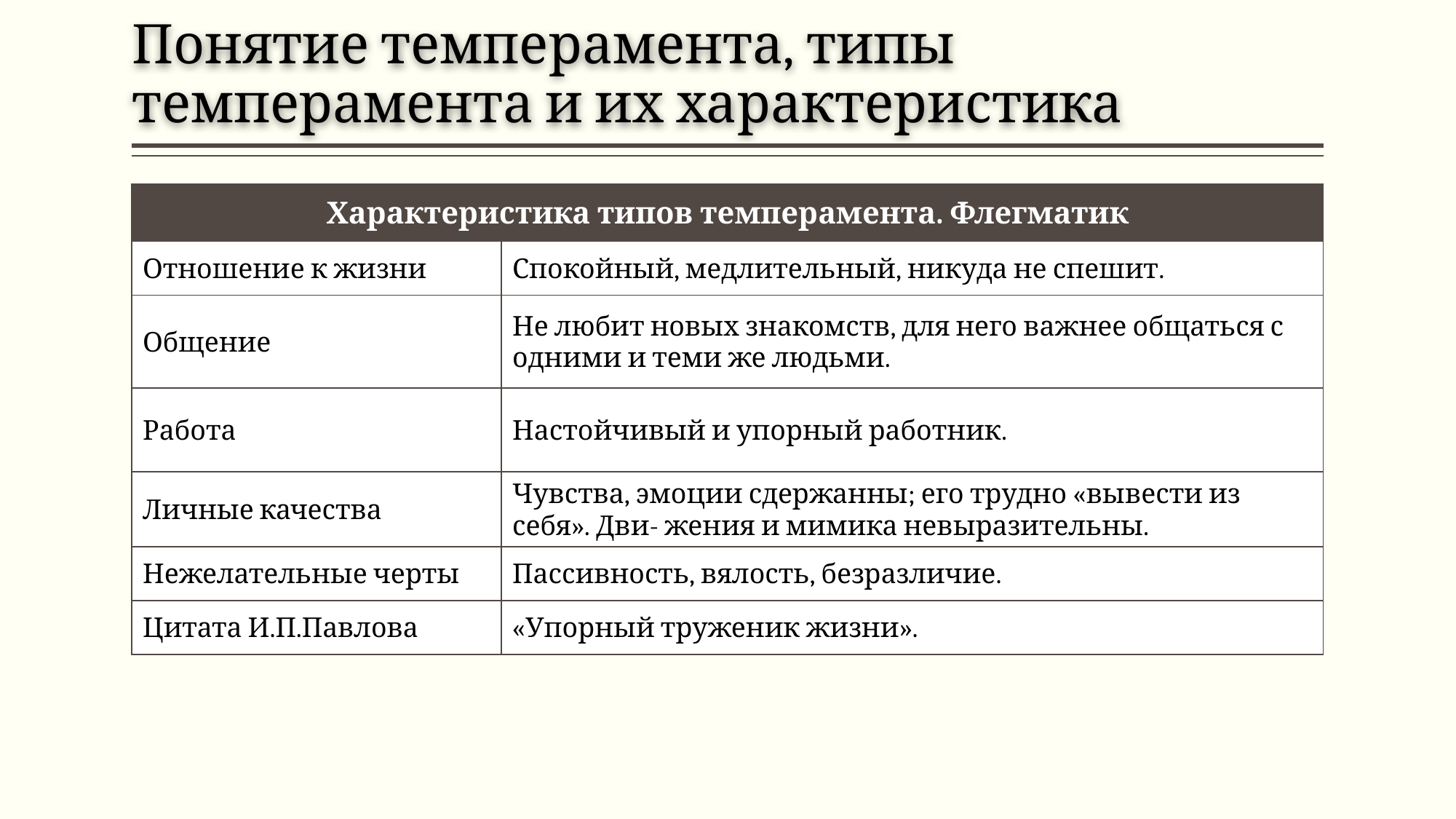

# Понятие темперамента, типы темперамента и их характеристика
| Характеристика типов темперамента. Флегматик |  |
| --- | --- |
| Отношение к жизни | Спокойный, медлительный, никуда не спешит. |
| Общение | Не любит новых знакомств, для него важнее общаться с одними и теми же людьми. |
| Работа | Настойчивый и упорный работник. |
| Личные качества | Чувства, эмоции сдержанны; его трудно «вывести из себя». Дви- жения и мимика невыразительны. |
| Нежелательные черты | Пассивность, вялость, безразличие. |
| Цитата И.П.Павлова | «Упорный труженик жизни». |